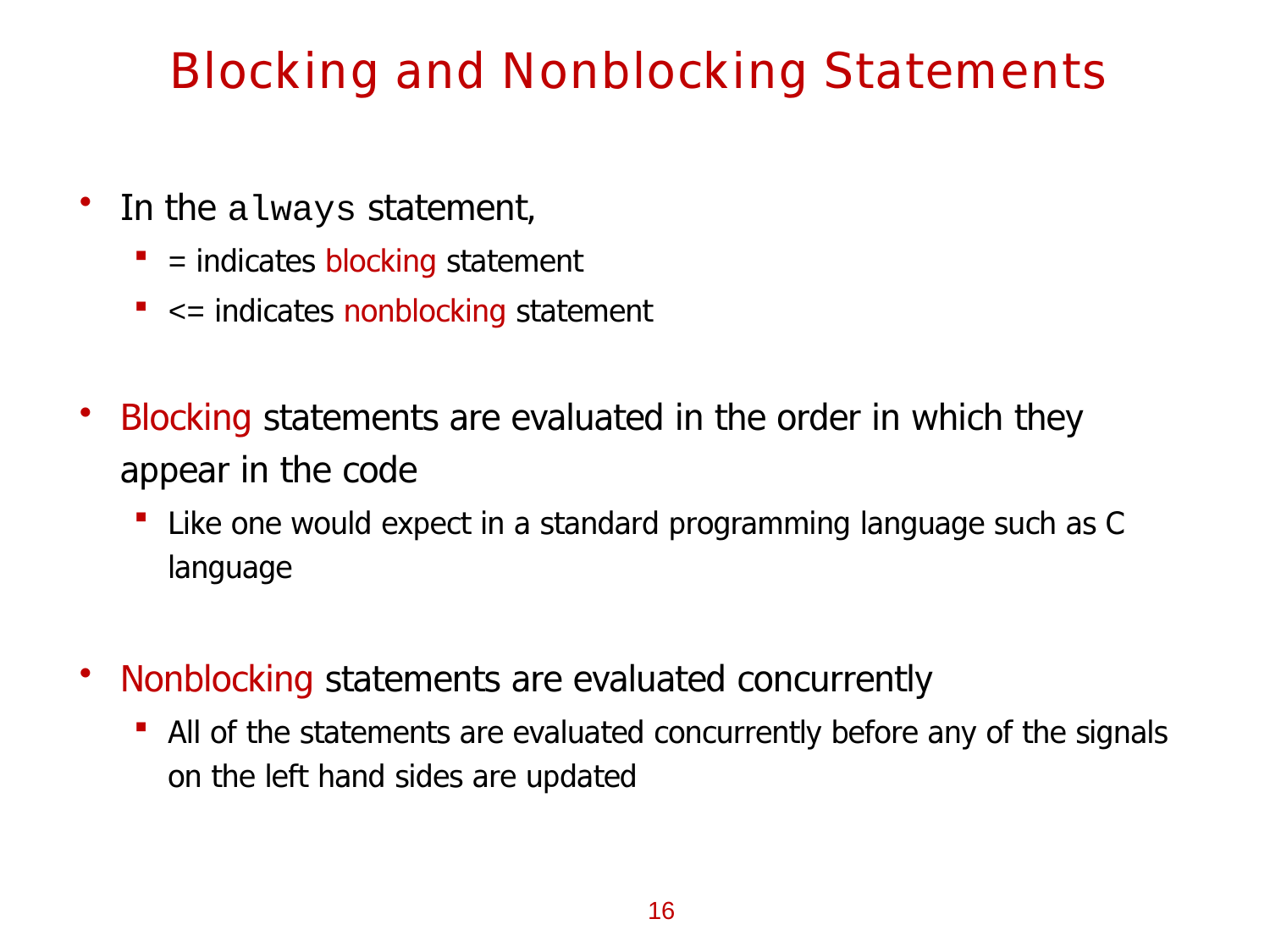

# Blocking and Nonblocking Statements
In the always statement,
= indicates blocking statement
<= indicates nonblocking statement

Blocking statements are evaluated in the order in which they appear in the code
Like one would expect in a standard programming language such as C language

Nonblocking statements are evaluated concurrently
All of the statements are evaluated concurrently before any of the signals on the left hand sides are updated
16